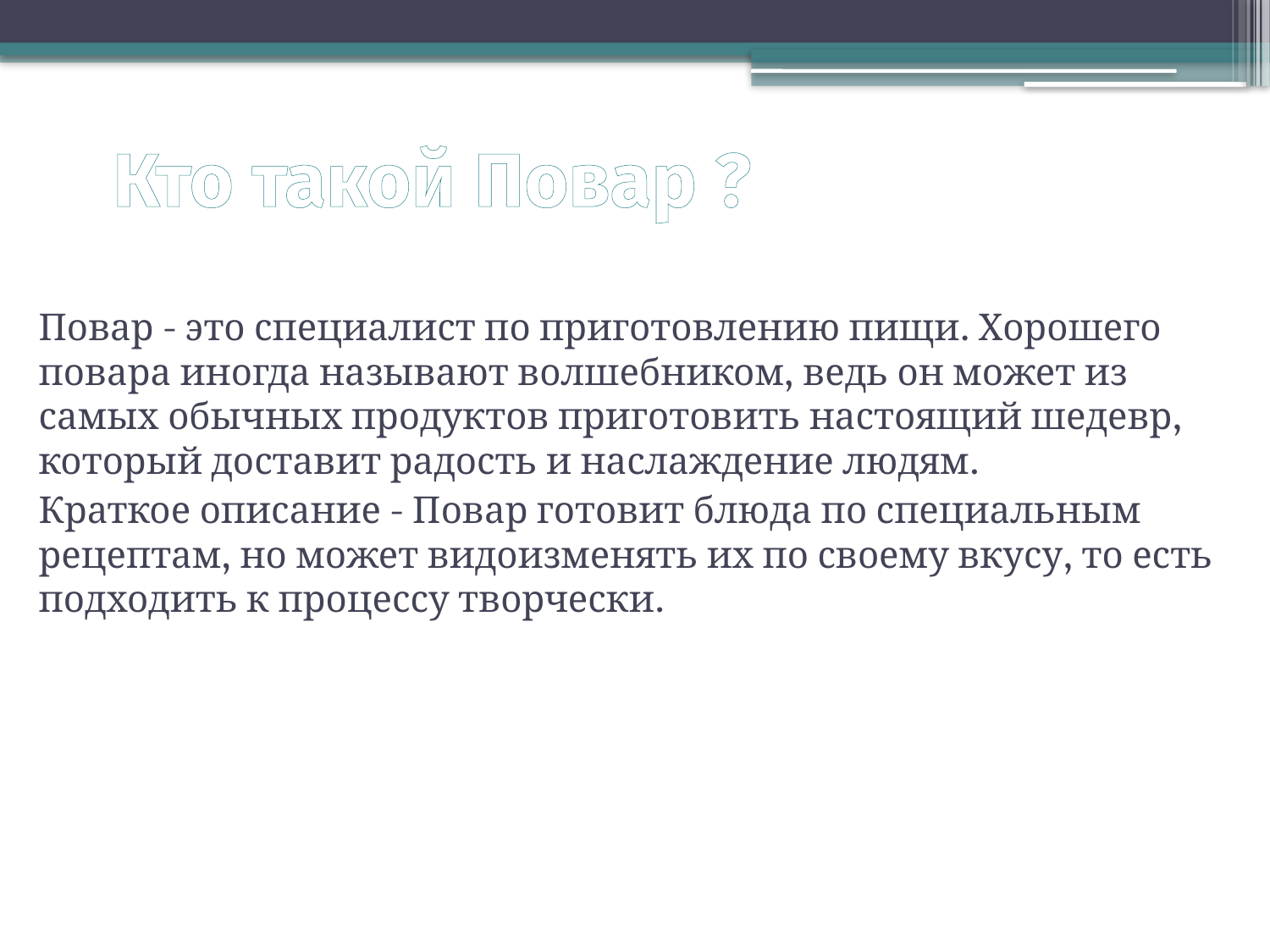

# Кто такой Повар ?
Повар - это специалист по приготовлению пищи. Хорошего повара иногда называют волшебником, ведь он может из самых обычных продуктов приготовить настоящий шедевр, который доставит радость и наслаждение людям.
Краткое описание - Повар готовит блюда по специальным рецептам, но может видоизменять их по своему вкусу, то есть подходить к процессу творчески.